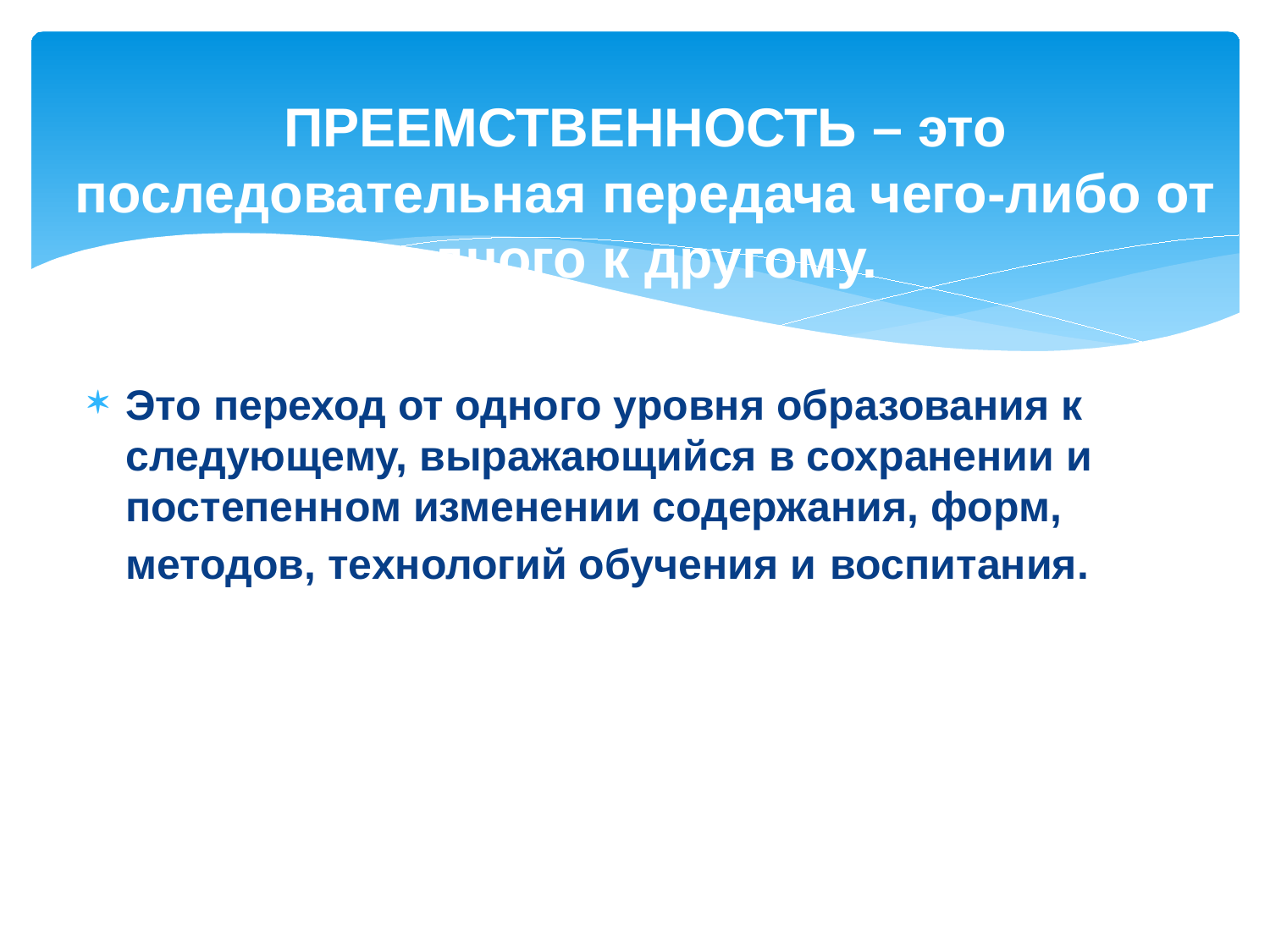

# ПРЕЕМСТВЕННОСТЬ – это последовательная передача чего-либо от одного к другому.
Это переход от одного уровня образования к следующему, выражающийся в сохранении и постепенном изменении содержания, форм, методов, технологий обучения и воспитания.